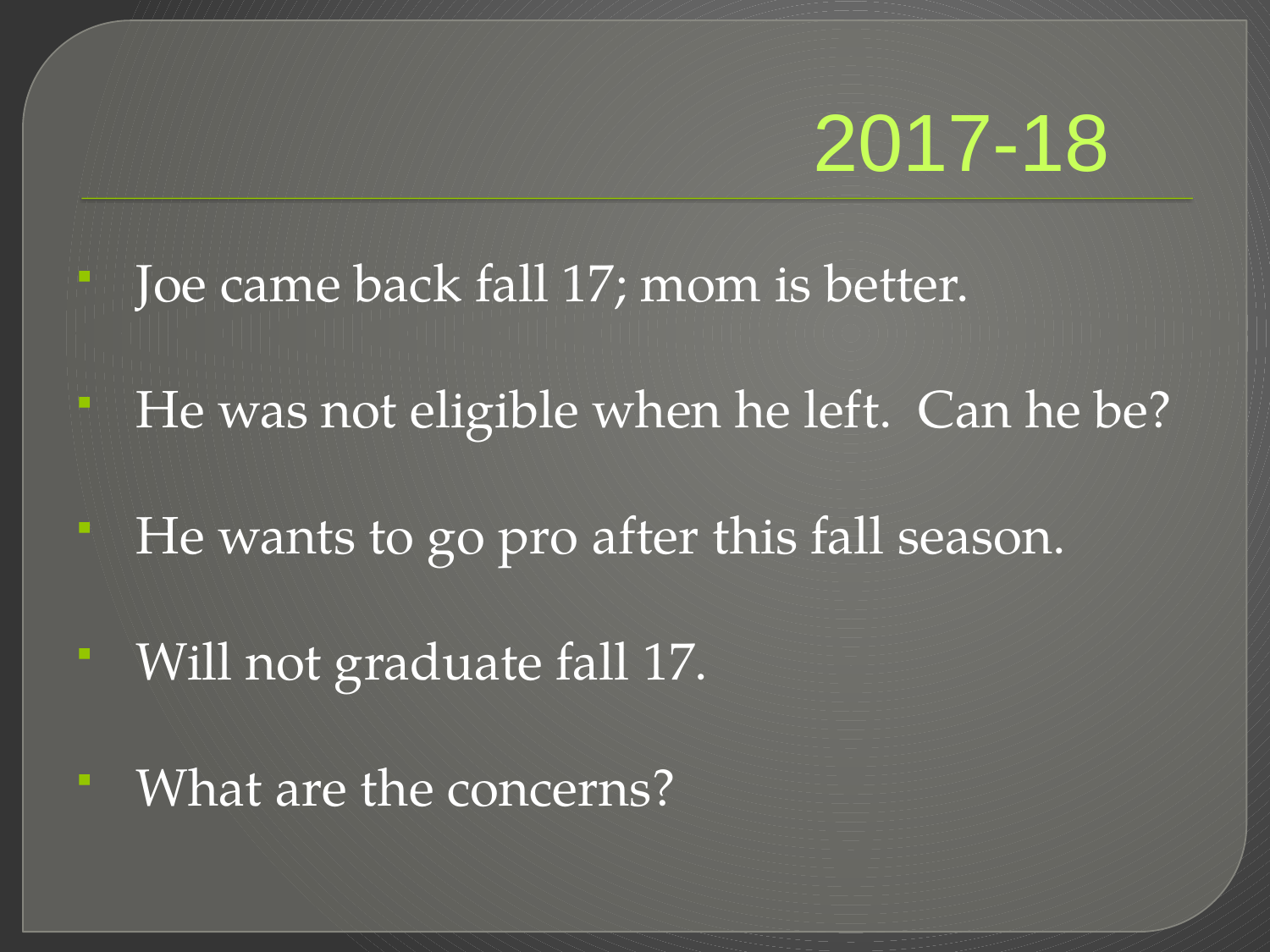

# 2017-18
Joe came back fall 17; mom is better.

He was not eligible when he left.  Can he be?

He wants to go pro after this fall season.

Will not graduate fall 17.

What are the concerns?